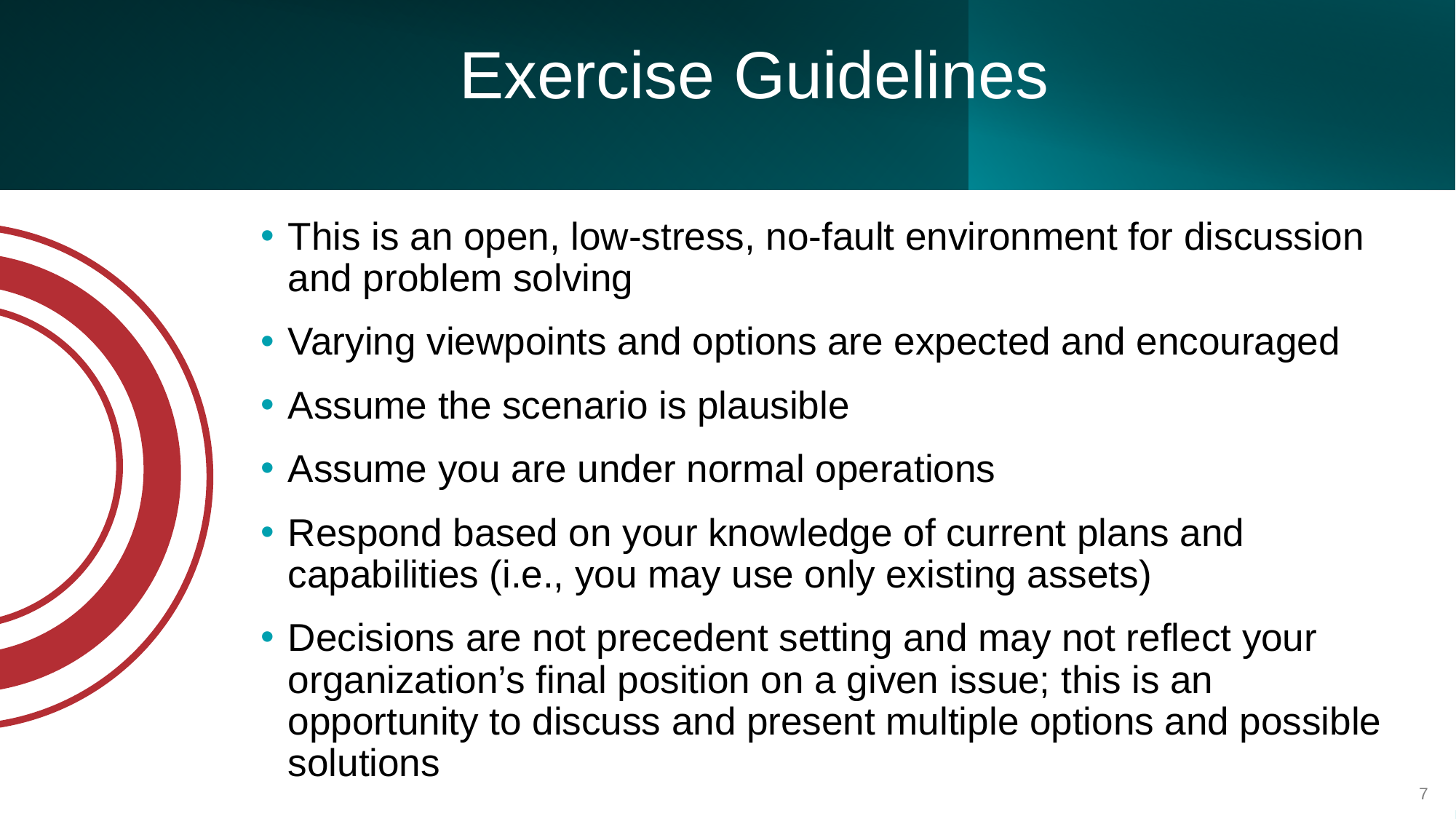

# Exercise Guidelines
This is an open, low‐stress, no‐fault environment for discussion and problem solving
Varying viewpoints and options are expected and encouraged
Assume the scenario is plausible
Assume you are under normal operations
Respond based on your knowledge of current plans and capabilities (i.e., you may use only existing assets)
Decisions are not precedent setting and may not reflect your organization’s final position on a given issue; this is an opportunity to discuss and present multiple options and possible solutions

7